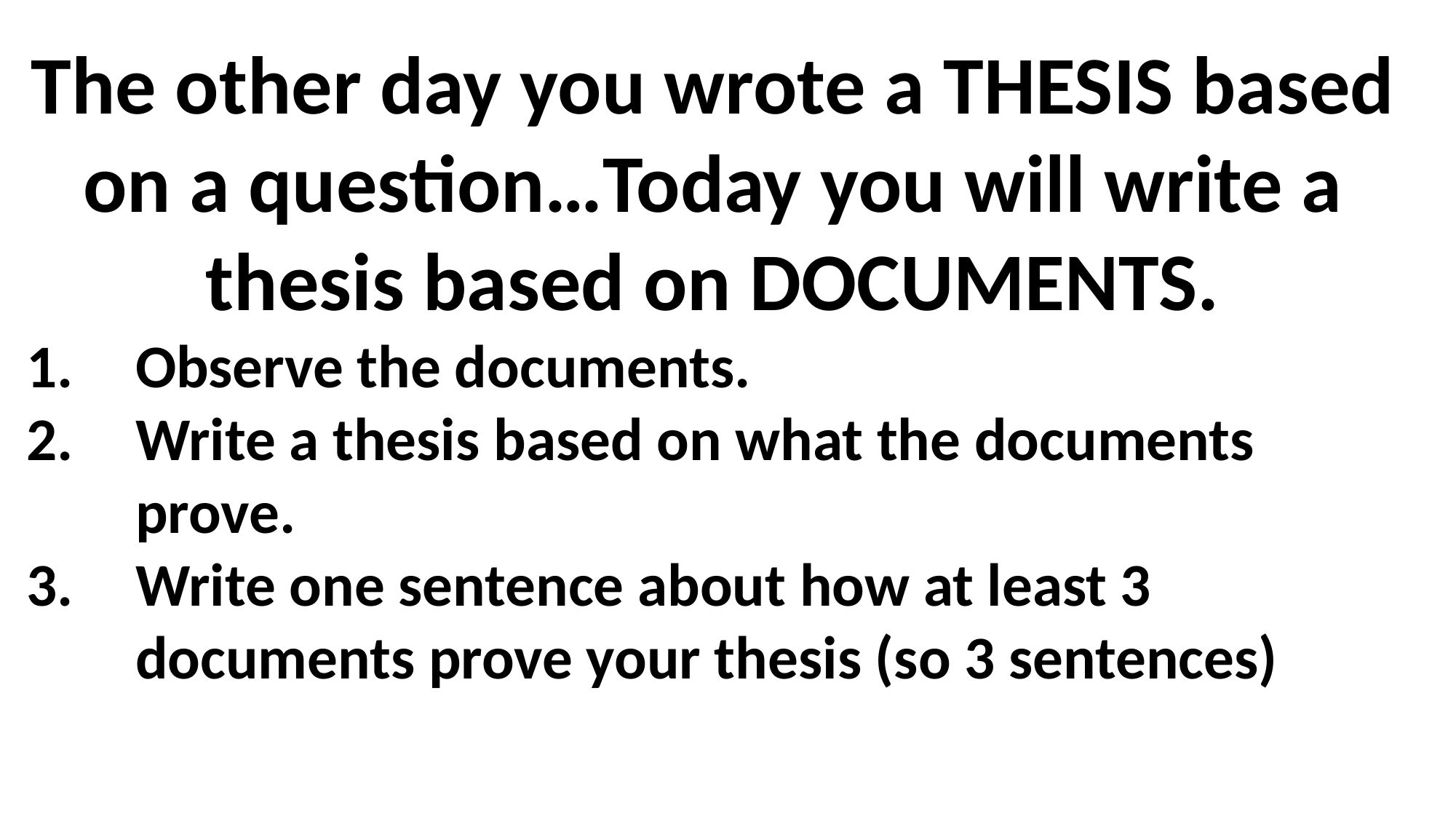

The other day you wrote a THESIS based on a question…Today you will write a thesis based on DOCUMENTS.
Observe the documents.
Write a thesis based on what the documents prove.
Write one sentence about how at least 3 documents prove your thesis (so 3 sentences)